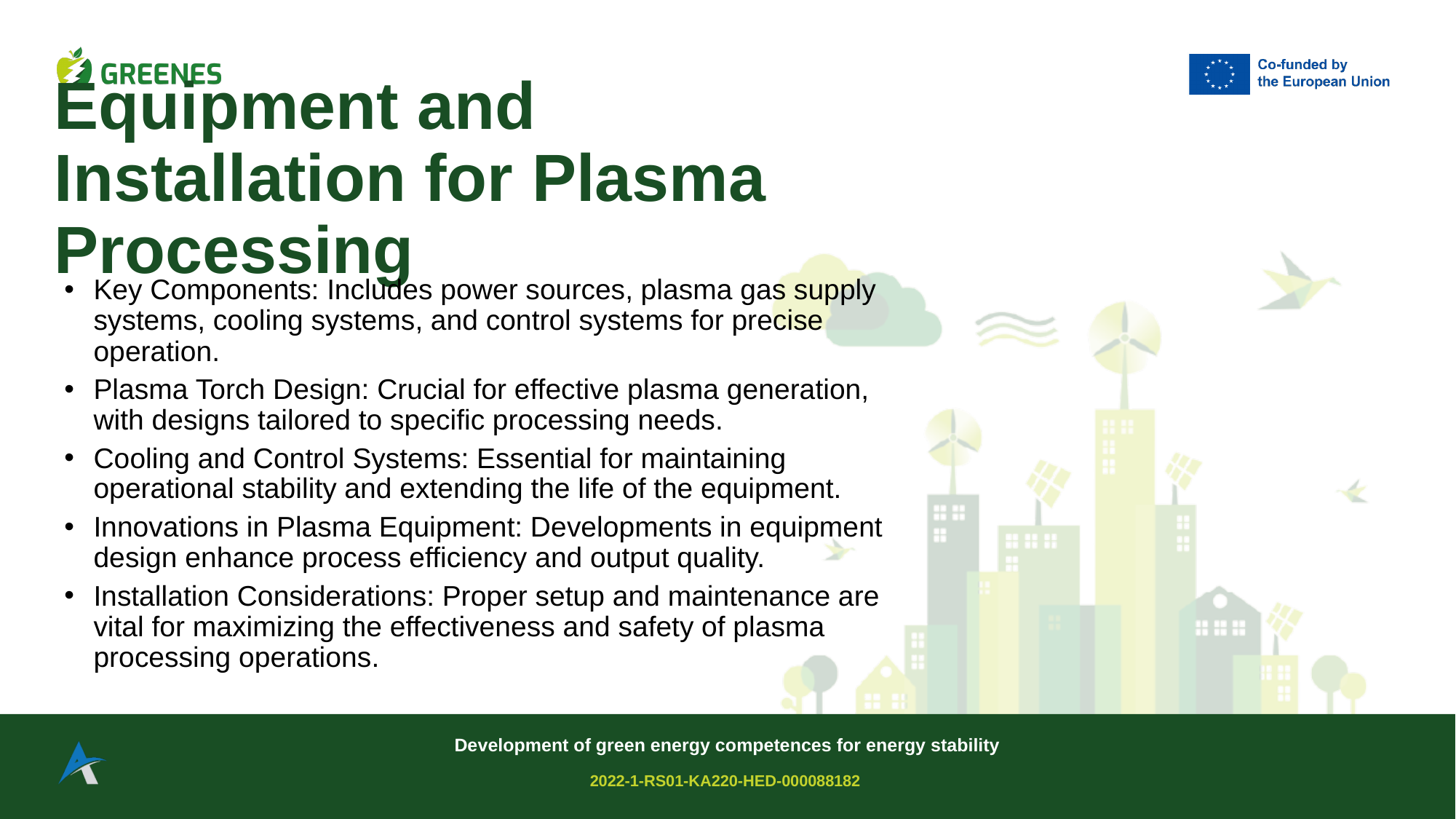

# Equipment and Installation for Plasma Processing
Key Components: Includes power sources, plasma gas supply systems, cooling systems, and control systems for precise operation.
Plasma Torch Design: Crucial for effective plasma generation, with designs tailored to specific processing needs.
Cooling and Control Systems: Essential for maintaining operational stability and extending the life of the equipment.
Innovations in Plasma Equipment: Developments in equipment design enhance process efficiency and output quality.
Installation Considerations: Proper setup and maintenance are vital for maximizing the effectiveness and safety of plasma processing operations.